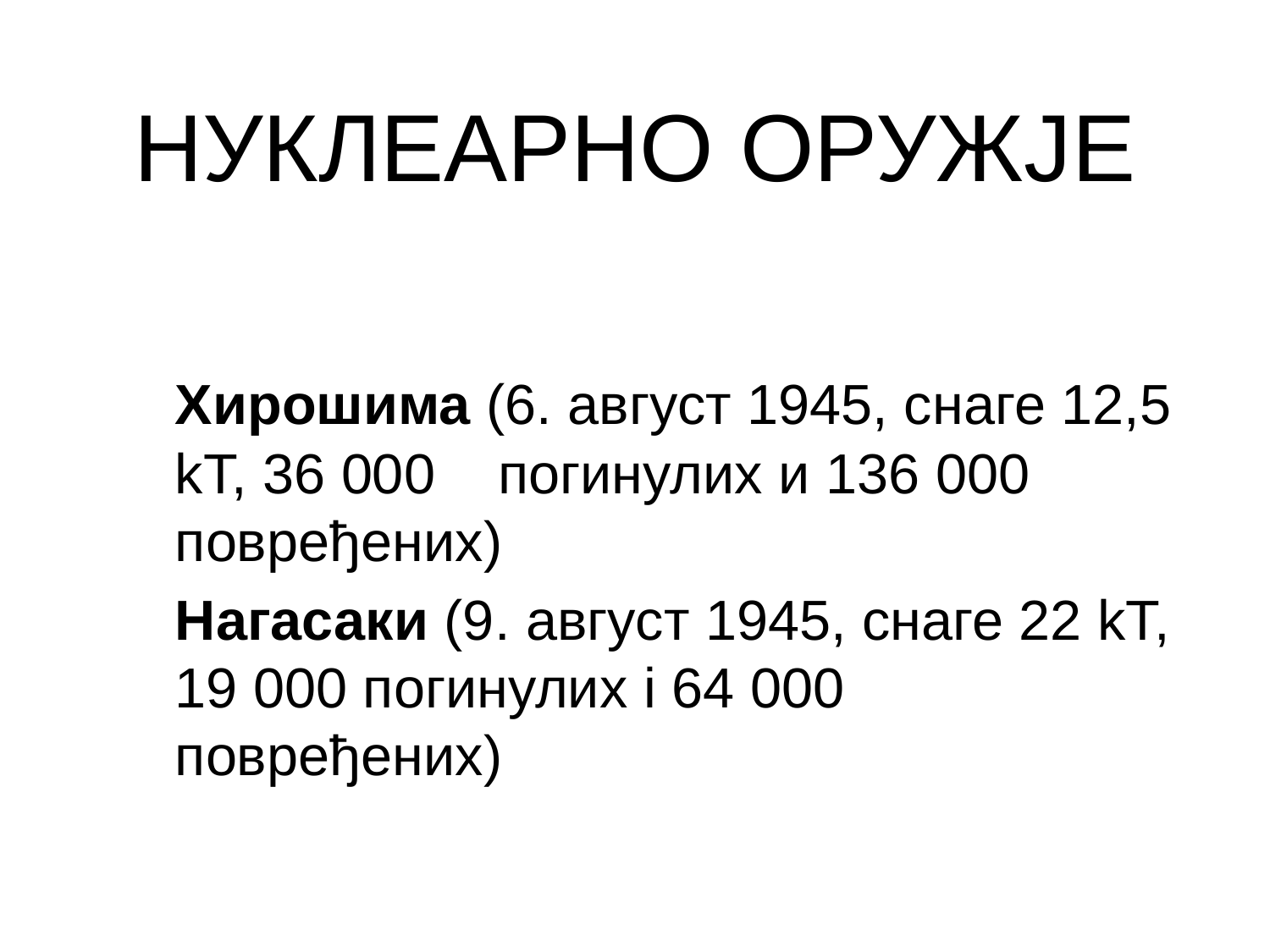

# НУКЛЕАРНО ОРУЖЈЕ

	Хирошима (6. август 1945, снаге 12,5 kT, 36 000    погинулих и 136 000 повређених)
	Нагасаки (9. август 1945, снаге 22 kT, 19 000 погинулих i 64 000 повређених)